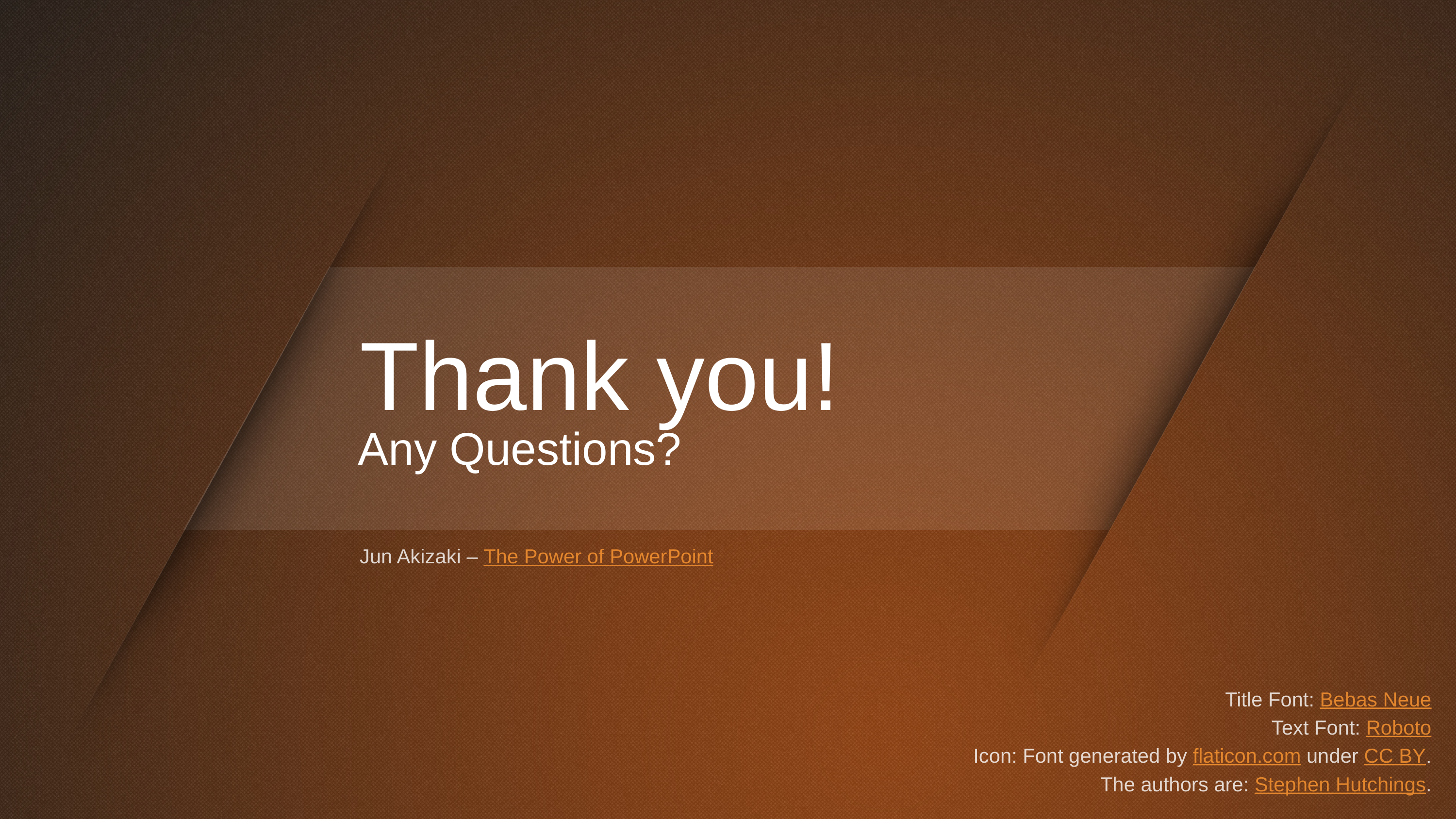

# Thank you!
Any Questions?
Jun Akizaki – The Power of PowerPoint
Title Font: Bebas Neue
Text Font: Roboto
Icon: Font generated by flaticon.com under CC BY.
The authors are: Stephen Hutchings.